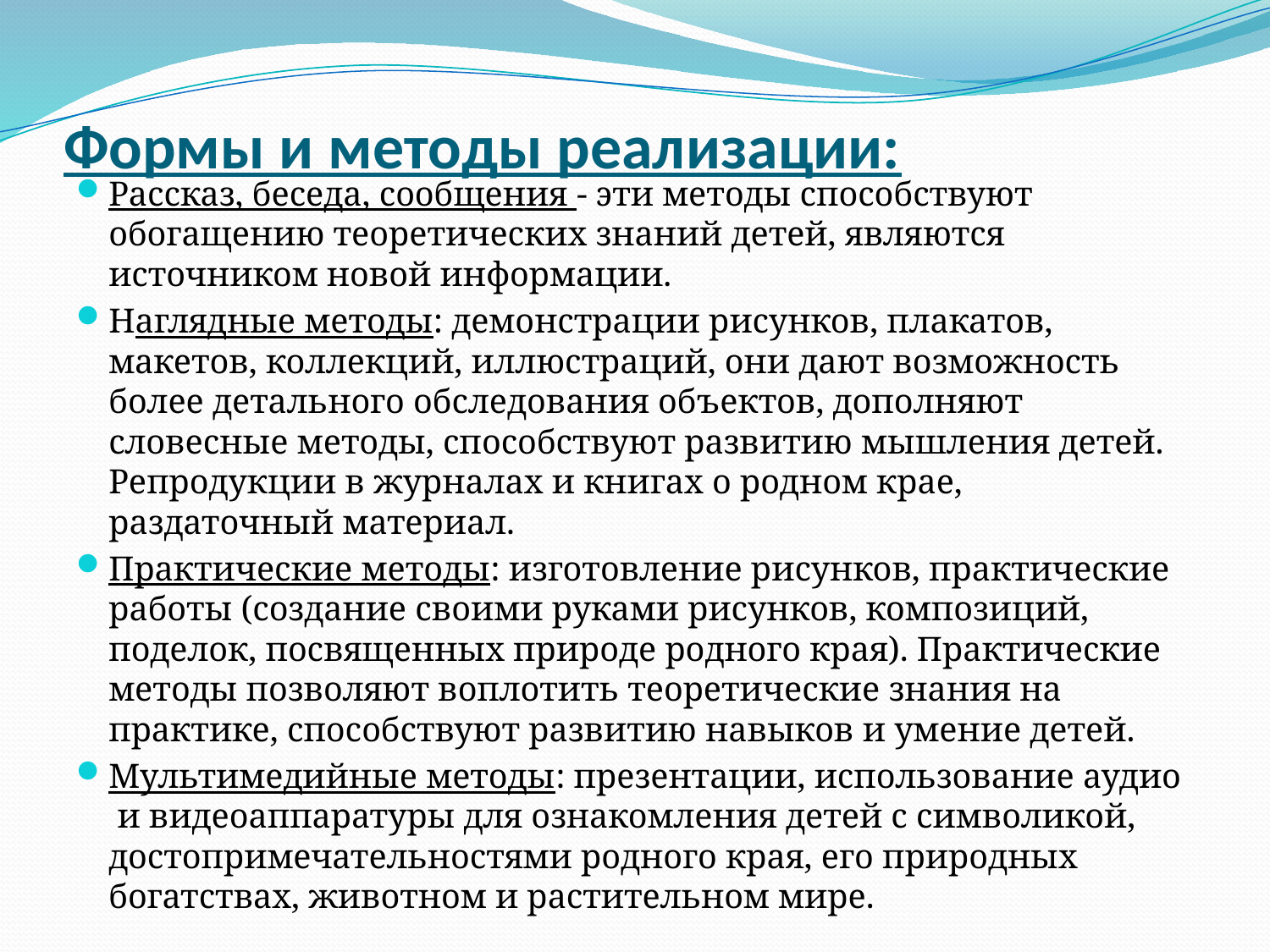

# Формы и методы реализации:
Рассказ, беседа, сообщения - эти методы способствуют обогащению теоретических знаний детей, являются источником новой информации.
Наглядные методы: демонстрации рисунков, плакатов, макетов, коллекций, иллюстраций, они дают возможность более детального обследования объектов, дополняют словесные методы, способствуют развитию мышления детей. Репродукции в журналах и книгах о родном крае, раздаточный материал.
Практические методы: изготовление рисунков, практические работы (создание своими руками рисунков, композиций, поделок, посвященных природе родного края). Практические методы позволяют воплотить теоретические знания на практике, способствуют развитию навыков и умение детей.
Мультимедийные методы: презентации, использование аудио  и видеоаппаратуры для ознакомления детей с символикой, достопримечательностями родного края, его природных богатствах, животном и растительном мире.